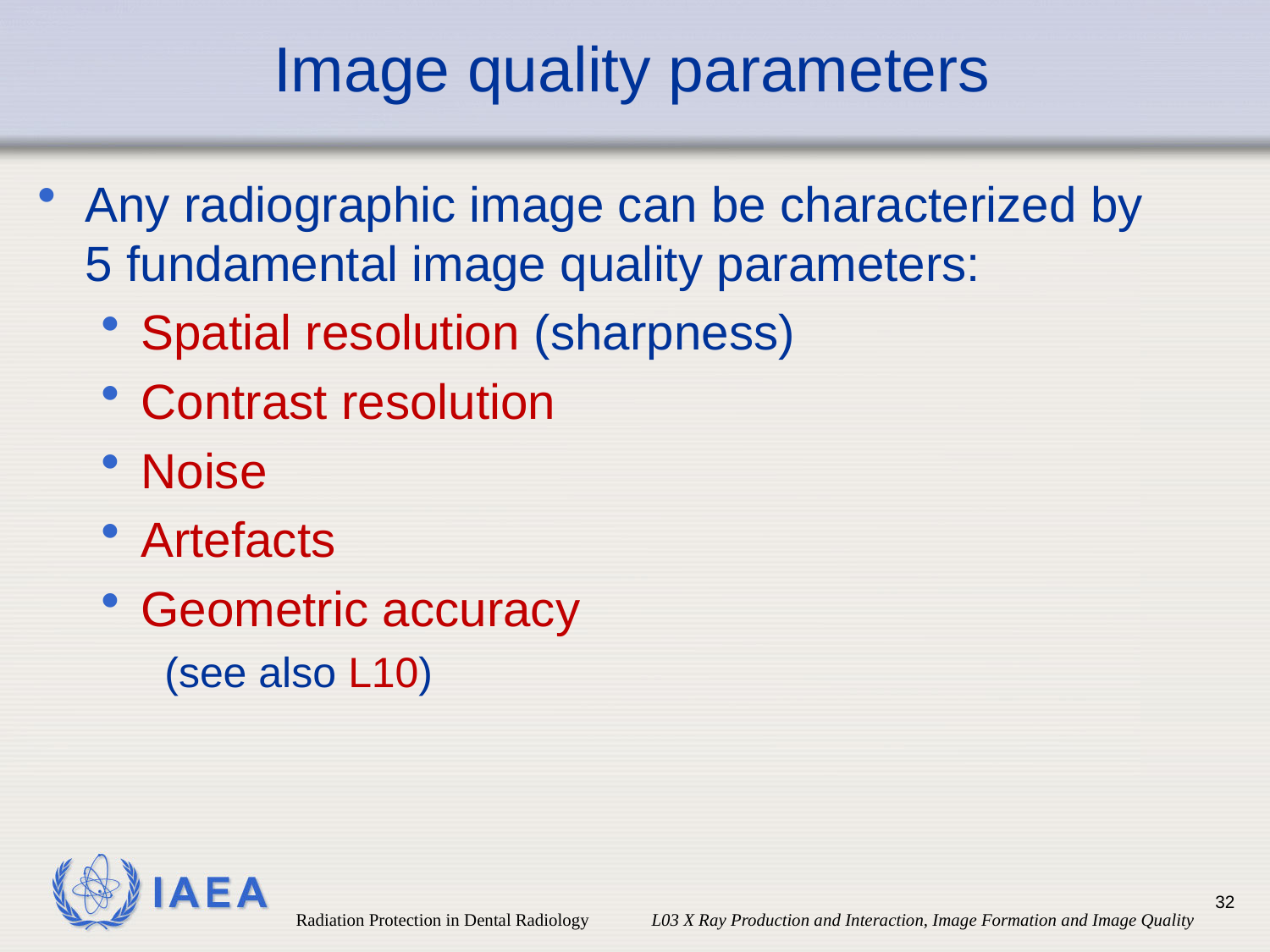

# Image quality parameters
Any radiographic image can be characterized by
5 fundamental image quality parameters:
Spatial resolution (sharpness)
Contrast resolution
Noise
Artefacts
Geometric accuracy
    	(see also L10)

32
Radiation Protection in Dental Radiology              L03 X Ray Production and Interaction, Image Formation and Image Quality